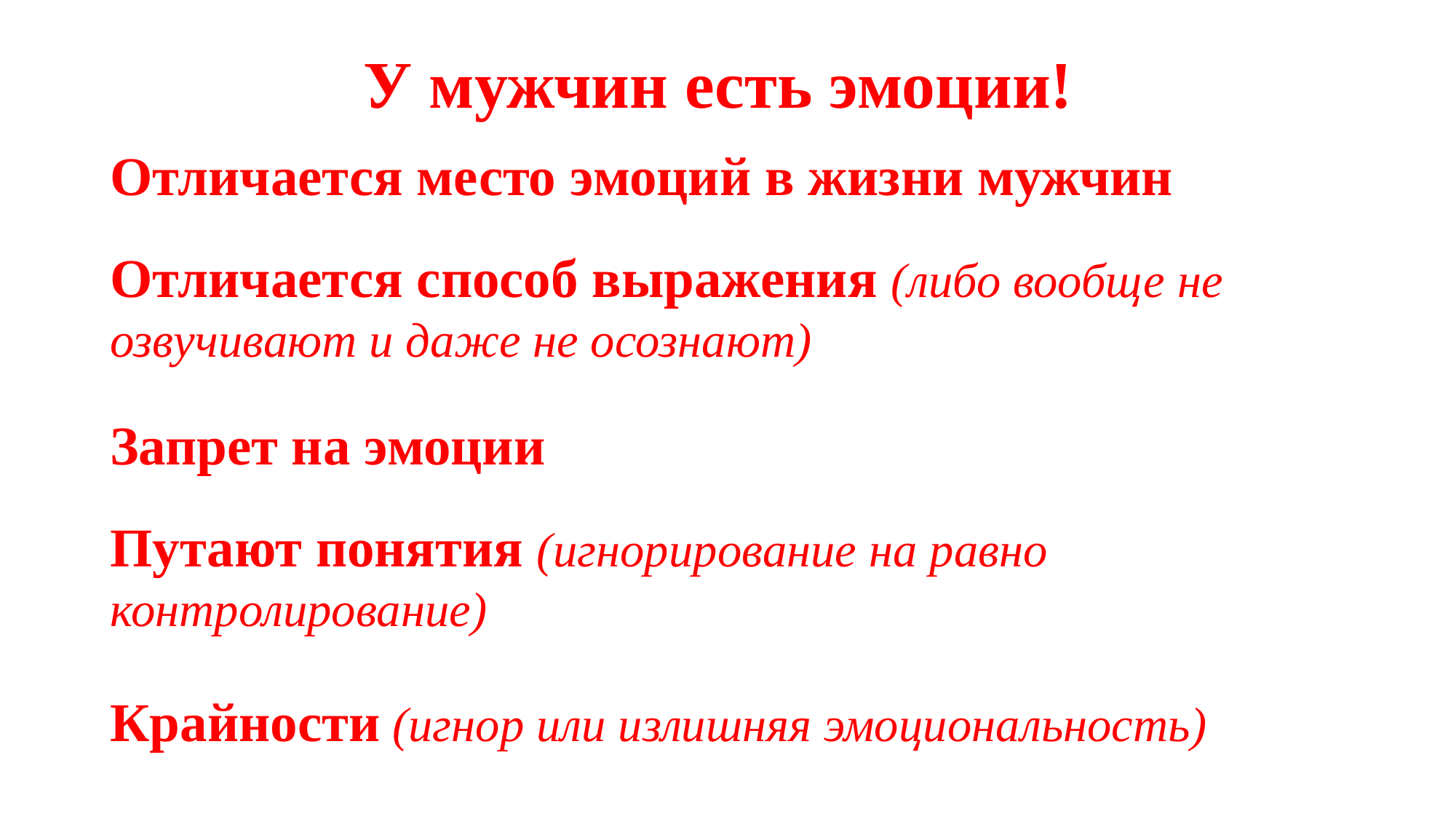

У мужчин есть эмоции!

Отличается место эмоций в жизни мужчин

Отличается способ выражения (либо вообще не озвучивают и даже не осознают)

Запрет на эмоции

Путают понятия (игнорирование на равно контролирование)

Крайности (игнор или излишняя эмоциональность)